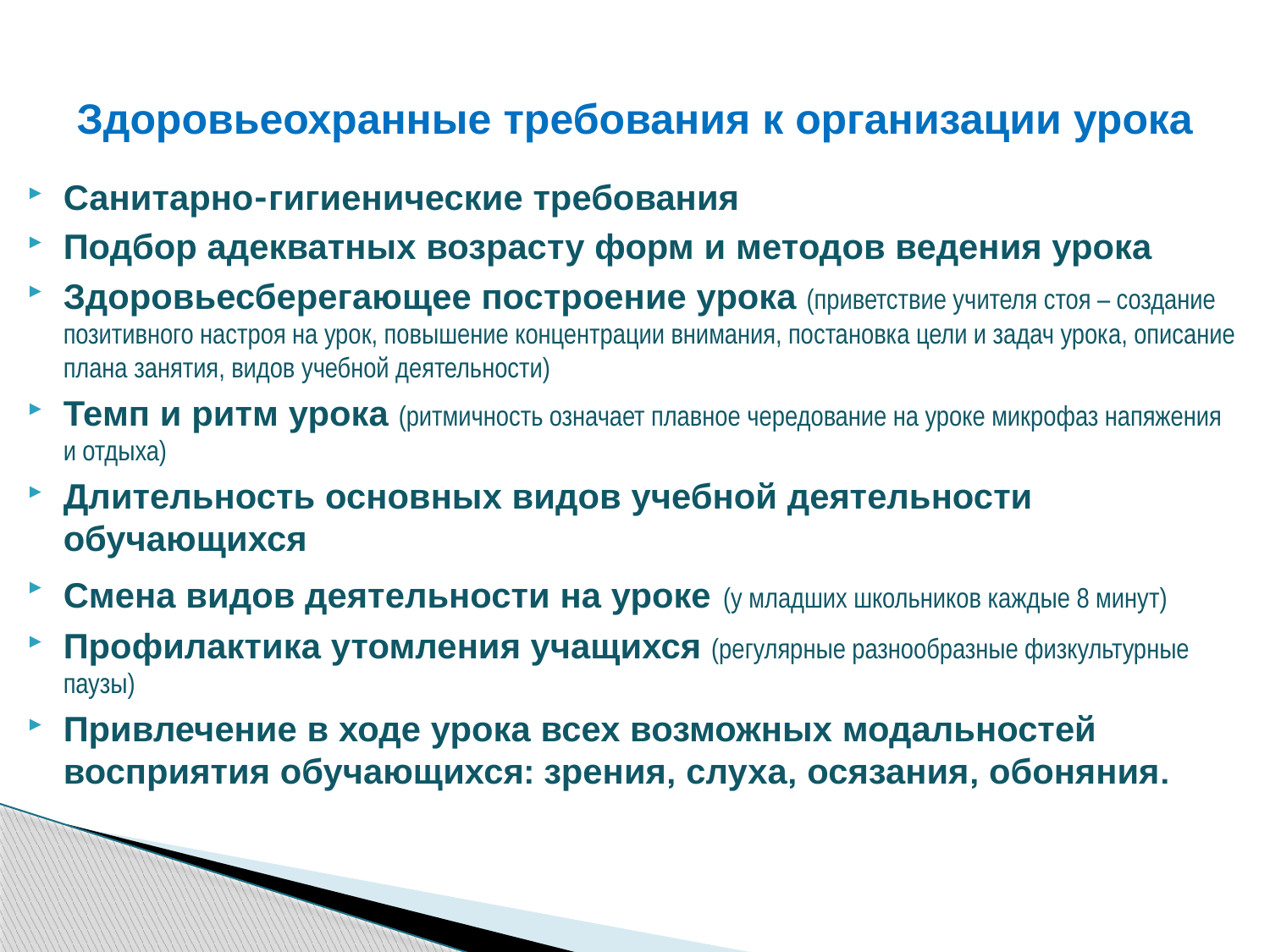

# Здоровьеохранные требования к организации урока
Санитарно-гигиенические требования
Подбор адекватных возрасту форм и методов ведения урока
Здоровьесберегающее построение урока (приветствие учителя стоя – создание позитивного настроя на урок, повышение концентрации внимания, постановка цели и задач урока, описание плана занятия, видов учебной деятельности)
Темп и ритм урока (ритмичность означает плавное чередование на уроке микрофаз напяжения и отдыха)
Длительность основных видов учебной деятельности обучающихся
Смена видов деятельности на уроке (у младших школьников каждые 8 минут)
Профилактика утомления учащихся (регулярные разнообразные физкультурные паузы)
Привлечение в ходе урока всех возможных модальностей восприятия обучающихся: зрения, слуха, осязания, обоняния.